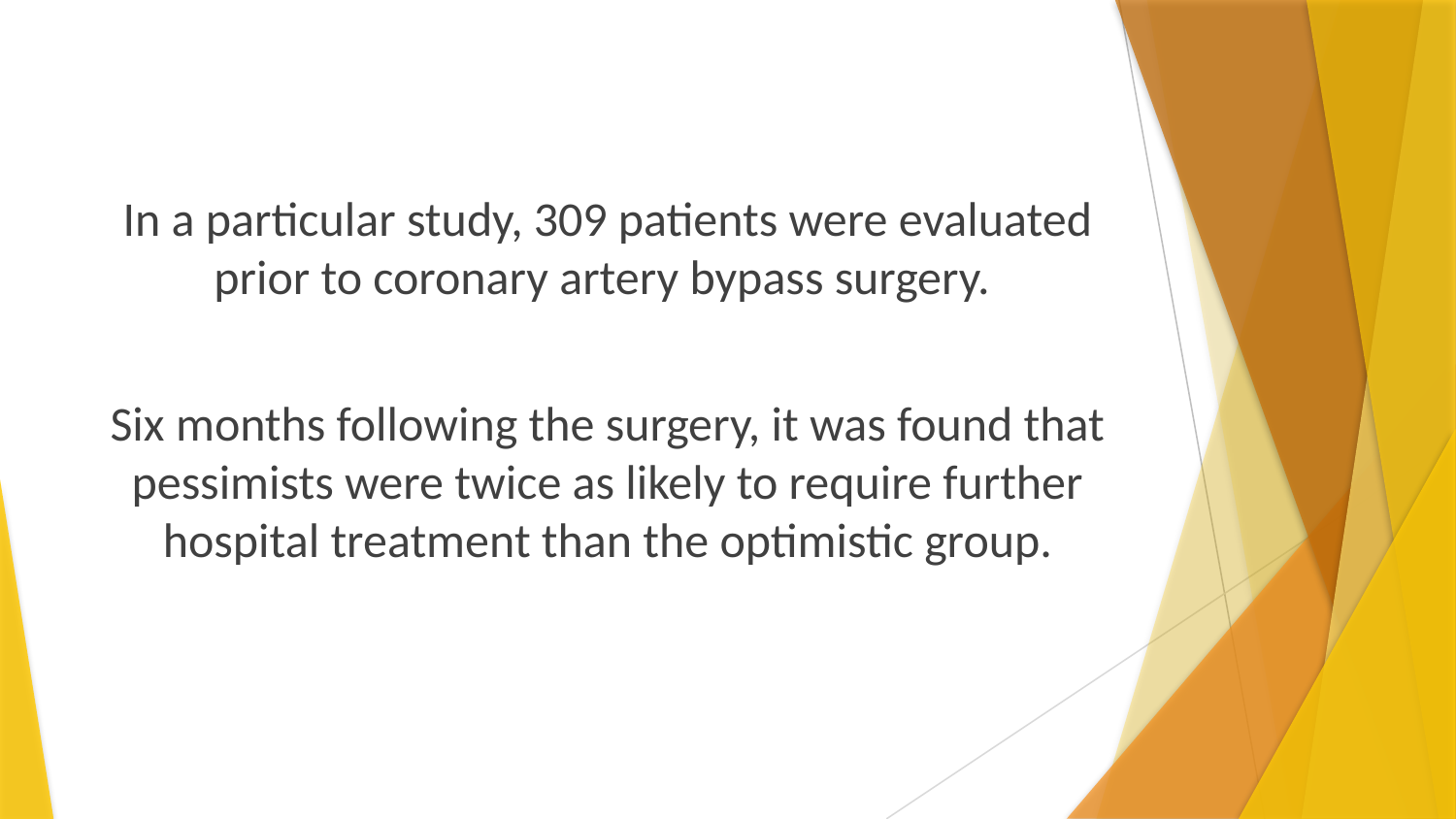

In a particular study, 309 patients were evaluated prior to coronary artery bypass surgery.

Six months following the surgery, it was found that pessimists were twice as likely to require further hospital treatment than the optimistic group.